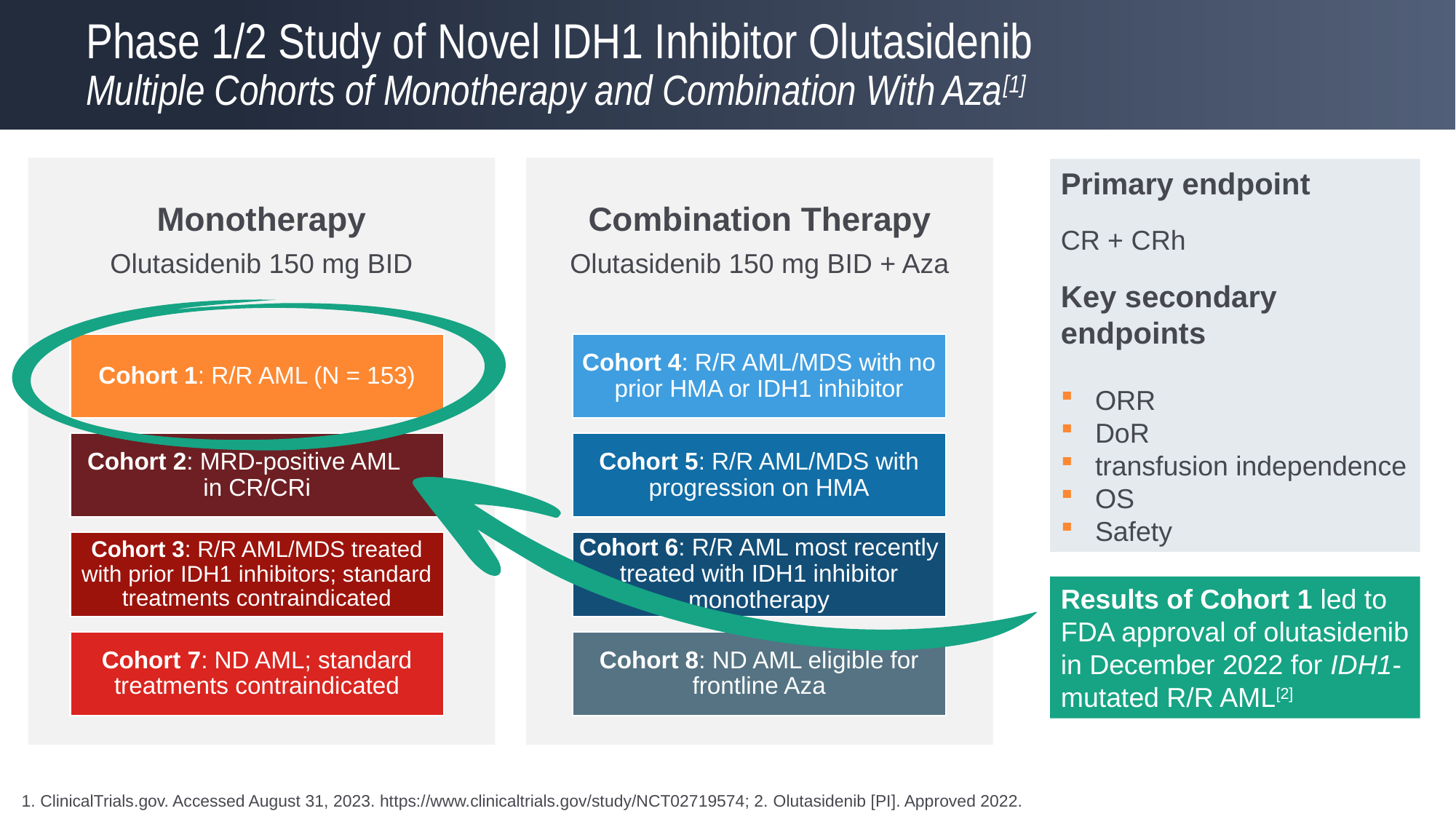

# Phase 1/2 Study of Novel IDH1 Inhibitor Olutasidenib Multiple Cohorts of Monotherapy and Combination With Aza[1]
Monotherapy
Olutasidenib 150 mg BID
Cohort 1: R/R AML (N = 153)
Cohort 2: MRD-positive AML     in CR/CRi
Cohort 3: R/R AML/MDS treated with prior IDH1 inhibitors; standard treatments contraindicated
Cohort 7: ND AML; standard treatments contraindicated
Combination Therapy
Olutasidenib 150 mg BID + Aza
Cohort 4: R/R AML/MDS with no prior HMA or IDH1 inhibitor
Cohort 5: R/R AML/MDS with progression on HMA
Cohort 6: R/R AML most recently treated with IDH1 inhibitor monotherapy
Cohort 8: ND AML eligible for frontline Aza

Primary endpoint

CR + CRh

Key secondary endpoints

ORR
DoR
transfusion independence
OS
Safety

Results of Cohort 1 led to FDA approval of olutasidenib in December 2022 for IDH1-mutated R/R AML[2]
1. ClinicalTrials.gov. Accessed August 31, 2023. https://www.clinicaltrials.gov/study/NCT02719574; 2. Olutasidenib [PI]. Approved 2022.